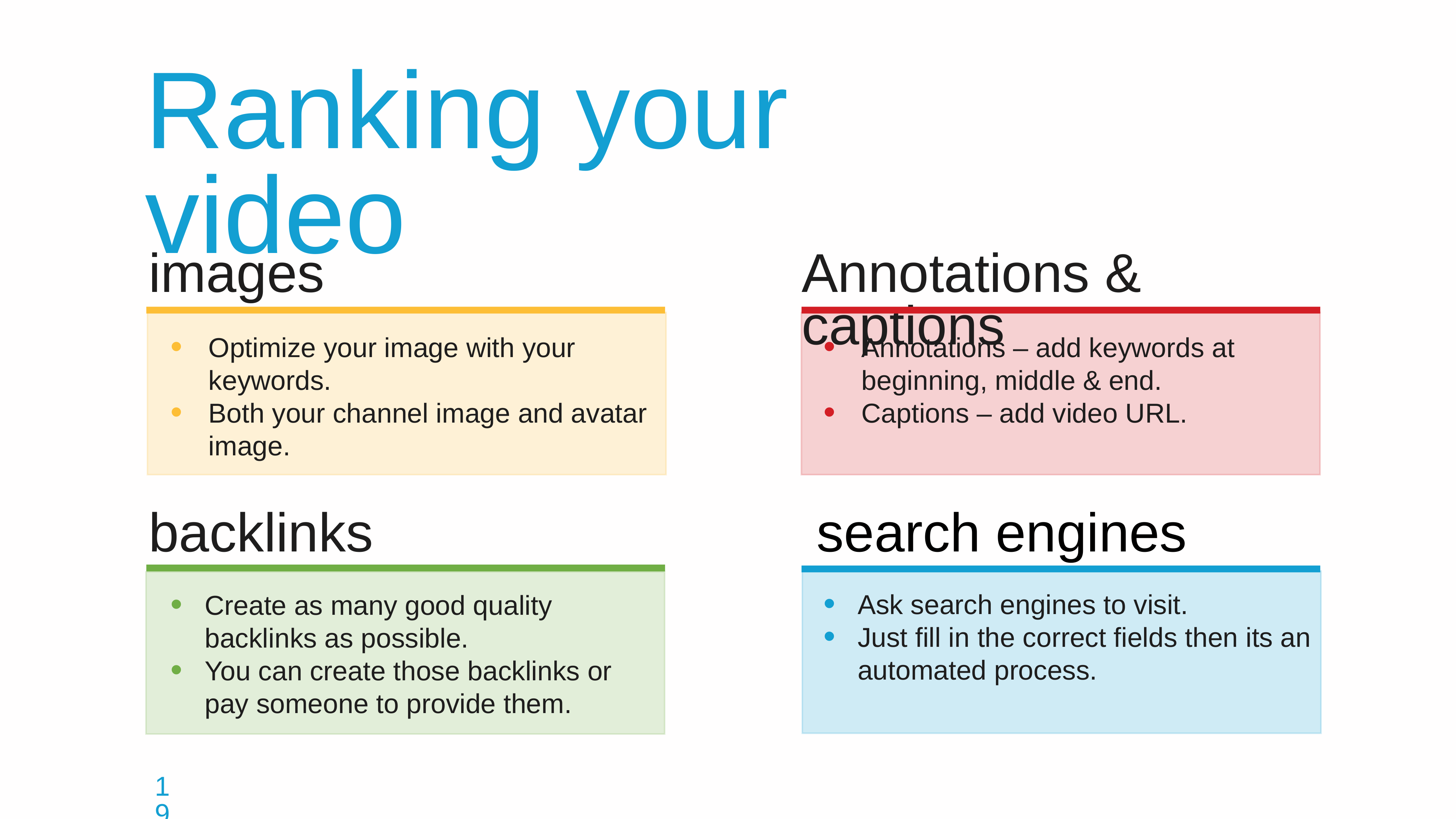

Ranking your video
images

Optimize your image with your keywords.
Both your channel image and avatar image.

Annotations & captions

Annotations – add keywords at beginning, middle & end.
Captions – add video URL.
backlinks

Create as many good quality   backlinks as possible.
You can create those backlinks or pay someone to provide them.
 search engines

Ask search engines to visit.
Just fill in the correct fields then its an automated process.

19